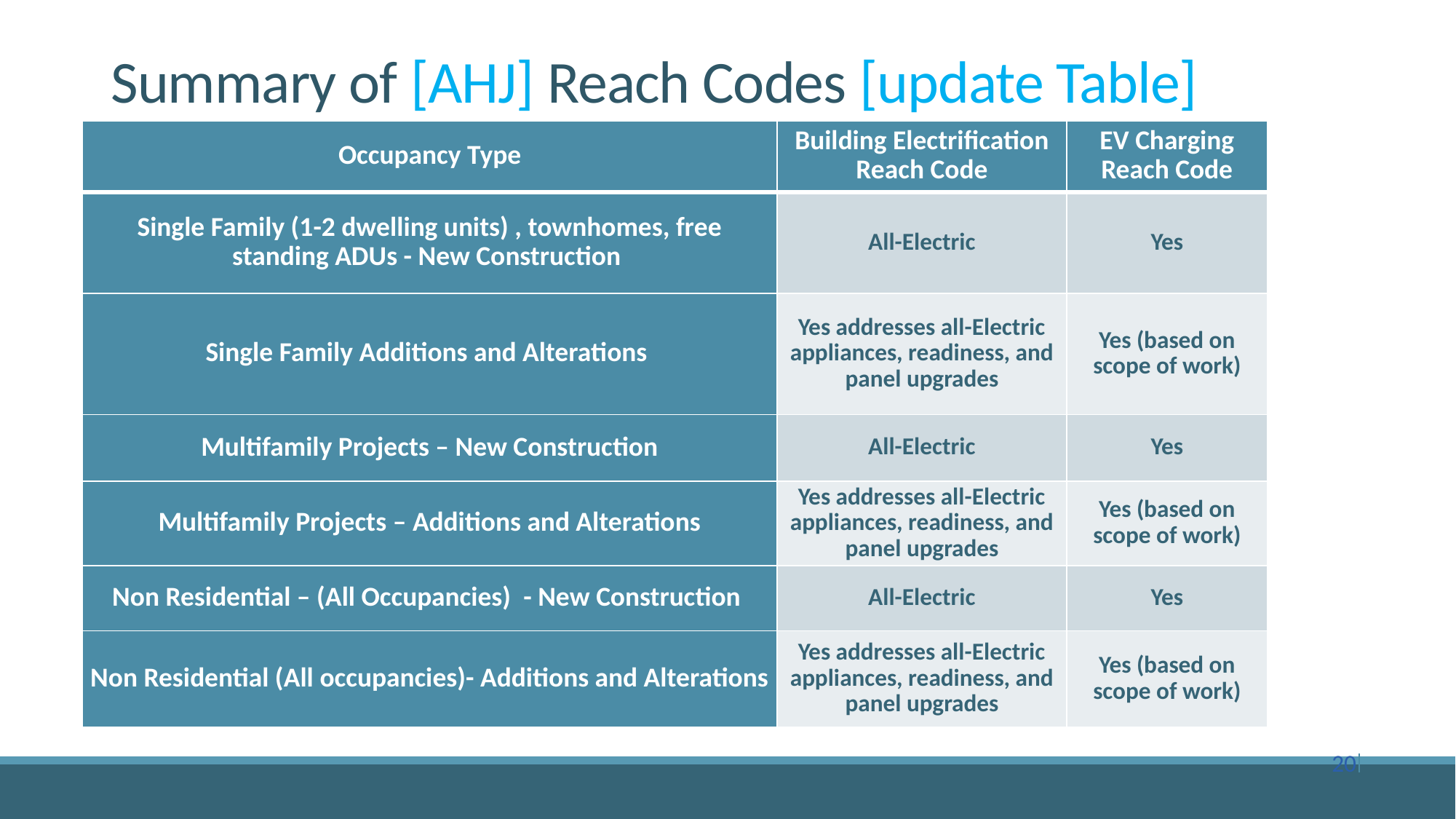

# Summary of [AHJ] Reach Codes [update Table]
| Occupancy Type | Building Electrification Reach Code | EV Charging Reach Code |
| --- | --- | --- |
| Single Family (1-2 dwelling units) , townhomes, free standing ADUs - New Construction | All-Electric | Yes |
| Single Family Additions and Alterations | Yes addresses all-Electric appliances, readiness, and panel upgrades | Yes (based on scope of work) |
| Multifamily Projects – New Construction | All-Electric | Yes |
| Multifamily Projects – Additions and Alterations | Yes addresses all-Electric appliances, readiness, and panel upgrades | Yes (based on scope of work) |
| Non Residential – (All Occupancies) - New Construction | All-Electric | Yes |
| Non Residential (All occupancies)- Additions and Alterations | Yes addresses all-Electric appliances, readiness, and panel upgrades | Yes (based on scope of work) |